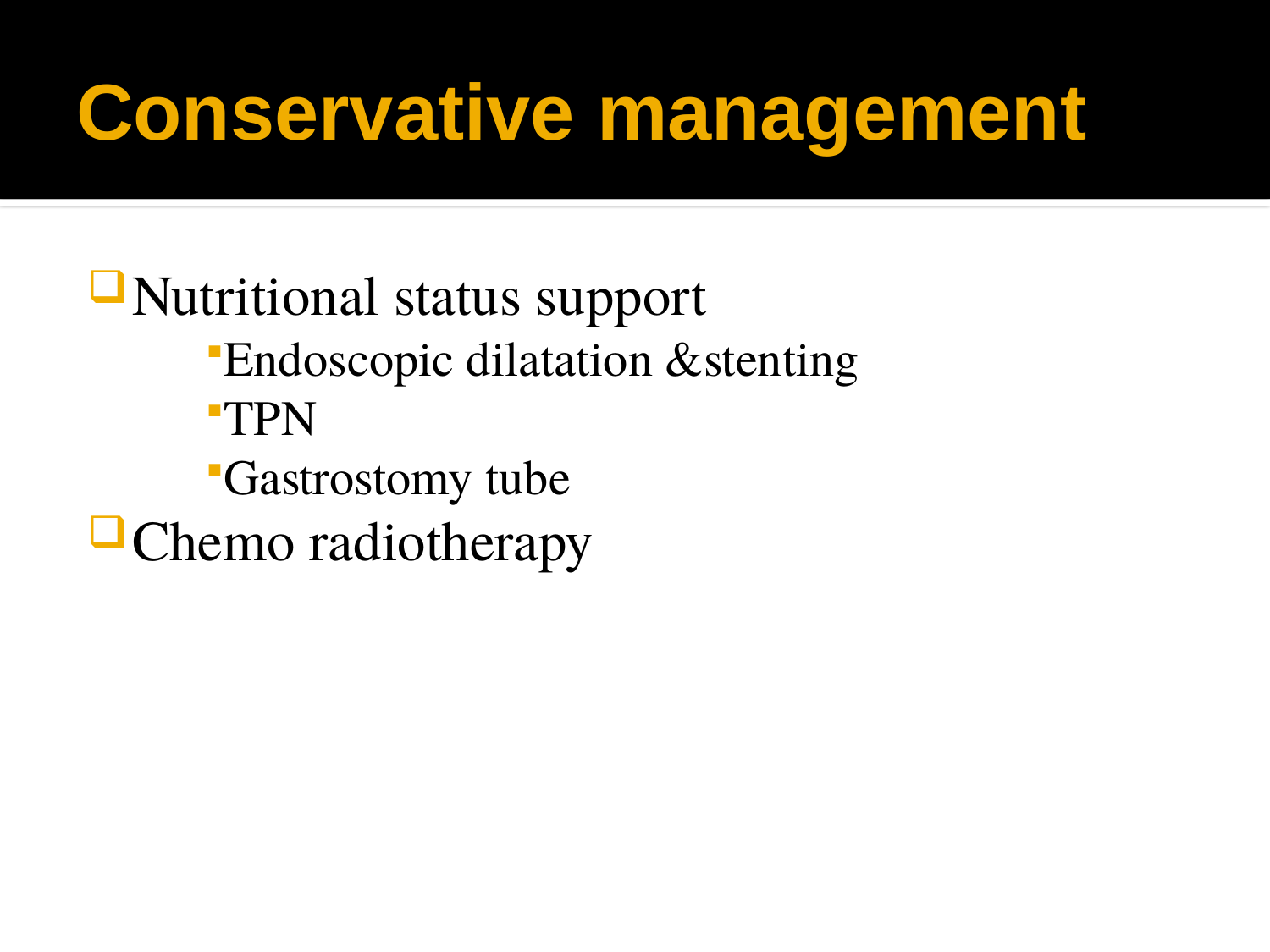

# Conservative management
Nutritional status support
Endoscopic dilatation &stenting
TPN
Gastrostomy tube
Chemo radiotherapy